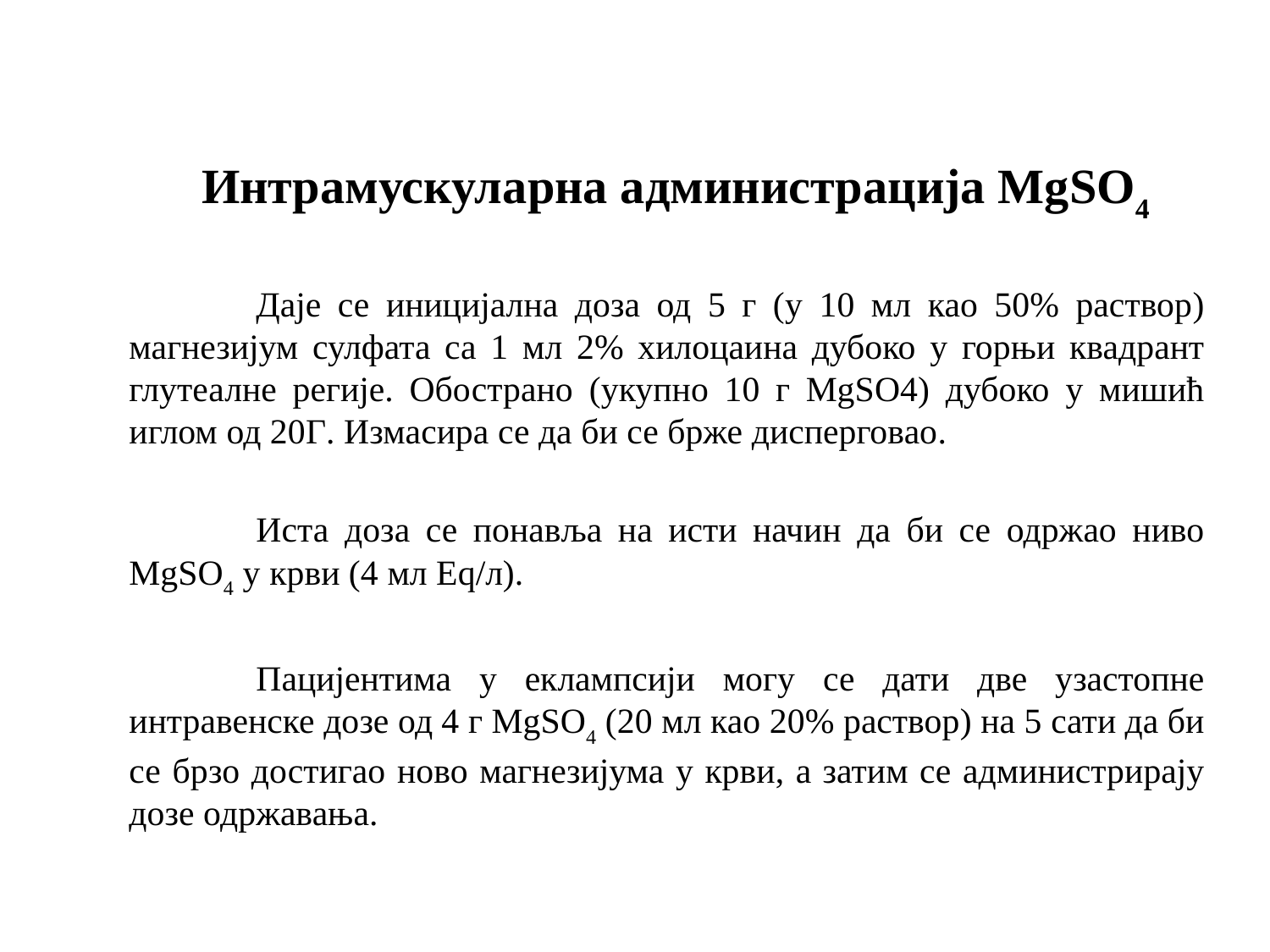

# Интрамускуларна администрација MgSO4
	Даје се иницијална доза од 5 г (у 10 мл као 50% раствор) магнезијум сулфата са 1 мл 2% xилоцаина дубоко у горњи квадрант глутеалне регије. Обострано (укупно 10 г MgSO4) дубоко у мишић иглом од 20Г. Измасира се да би се брже дисперговао.

	Иста доза се понавља на исти начин да би се одржао ниво MgSO4 у крви (4 мл Еq/л).

	Пацијентима у еклампсији могу се дати две узастопне интравенске дозе од 4 г MgSO4 (20 мл као 20% раствор) на 5 сати да би се брзо достигао ново магнезијума у крви, а затим се администрирају дозе одржавања.